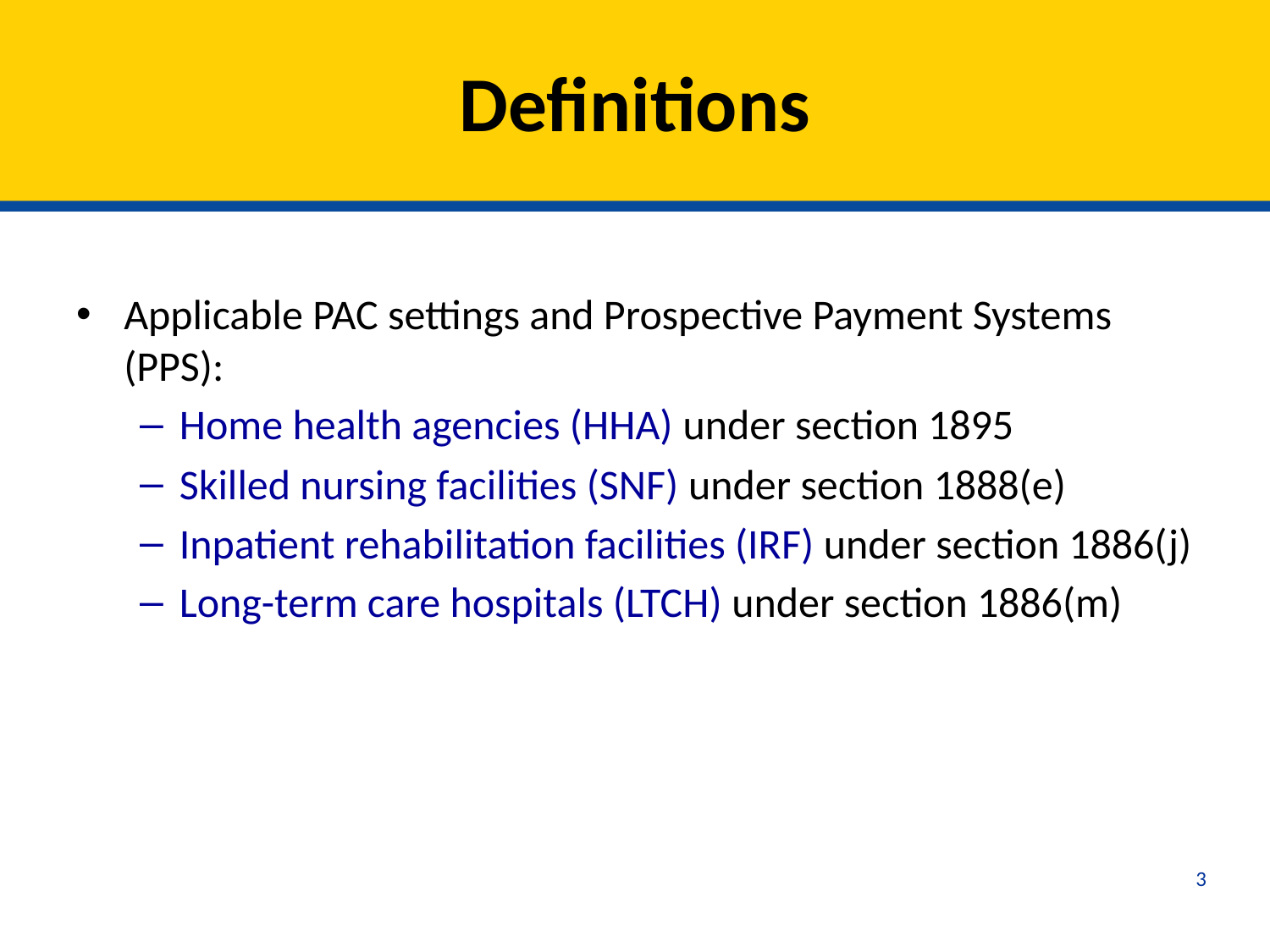

# Definitions

Applicable PAC settings and Prospective Payment Systems (PPS):
Home health agencies (HHA) under section 1895
Skilled nursing facilities (SNF) under section 1888(e)
Inpatient rehabilitation facilities (IRF) under section 1886(j)
Long-term care hospitals (LTCH) under section 1886(m)
3